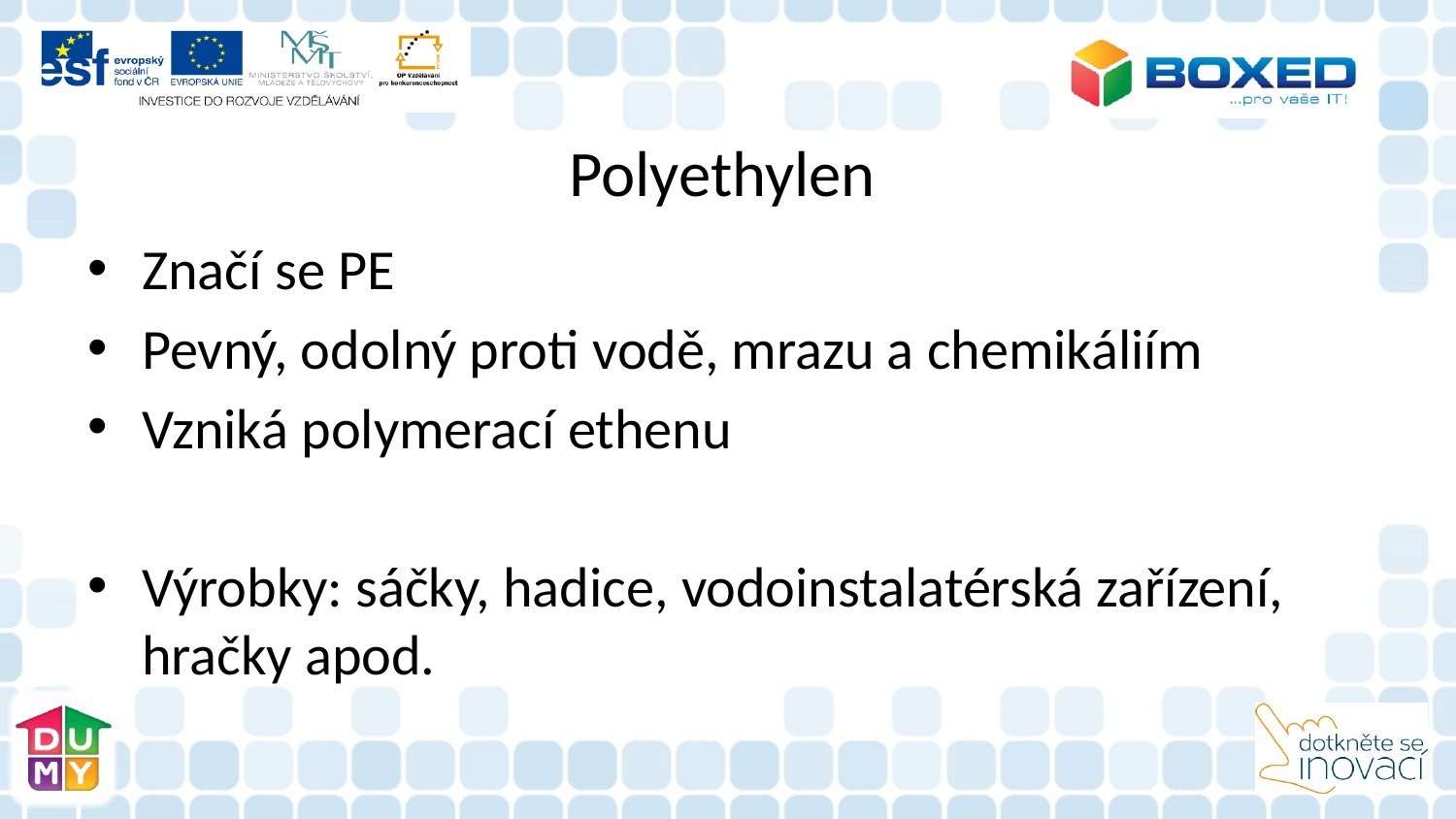

# Polyethylen
Značí se PE
Pevný, odolný proti vodě, mrazu a chemikáliím
Vzniká polymerací ethenu

Výrobky: sáčky, hadice, vodoinstalatérská zařízení, hračky apod.